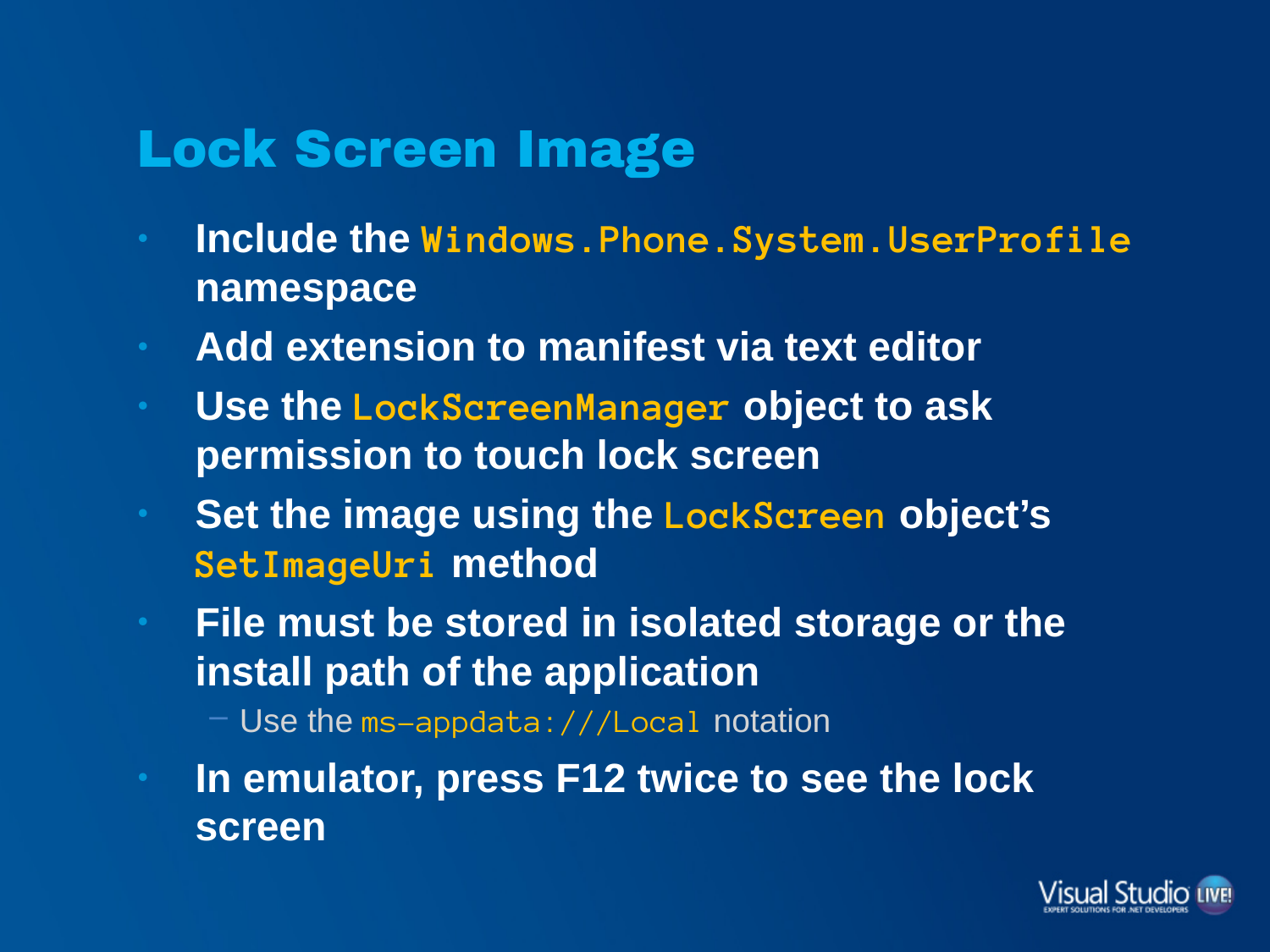

# Lock Screen Image
Include the Windows.Phone.System.UserProfile namespace
Add extension to manifest via text editor
Use the LockScreenManager object to ask permission to touch lock screen
Set the image using the LockScreen object’s SetImageUri method
File must be stored in isolated storage or the install path of the application
Use the ms-appdata:///Local notation
In emulator, press F12 twice to see the lock screen